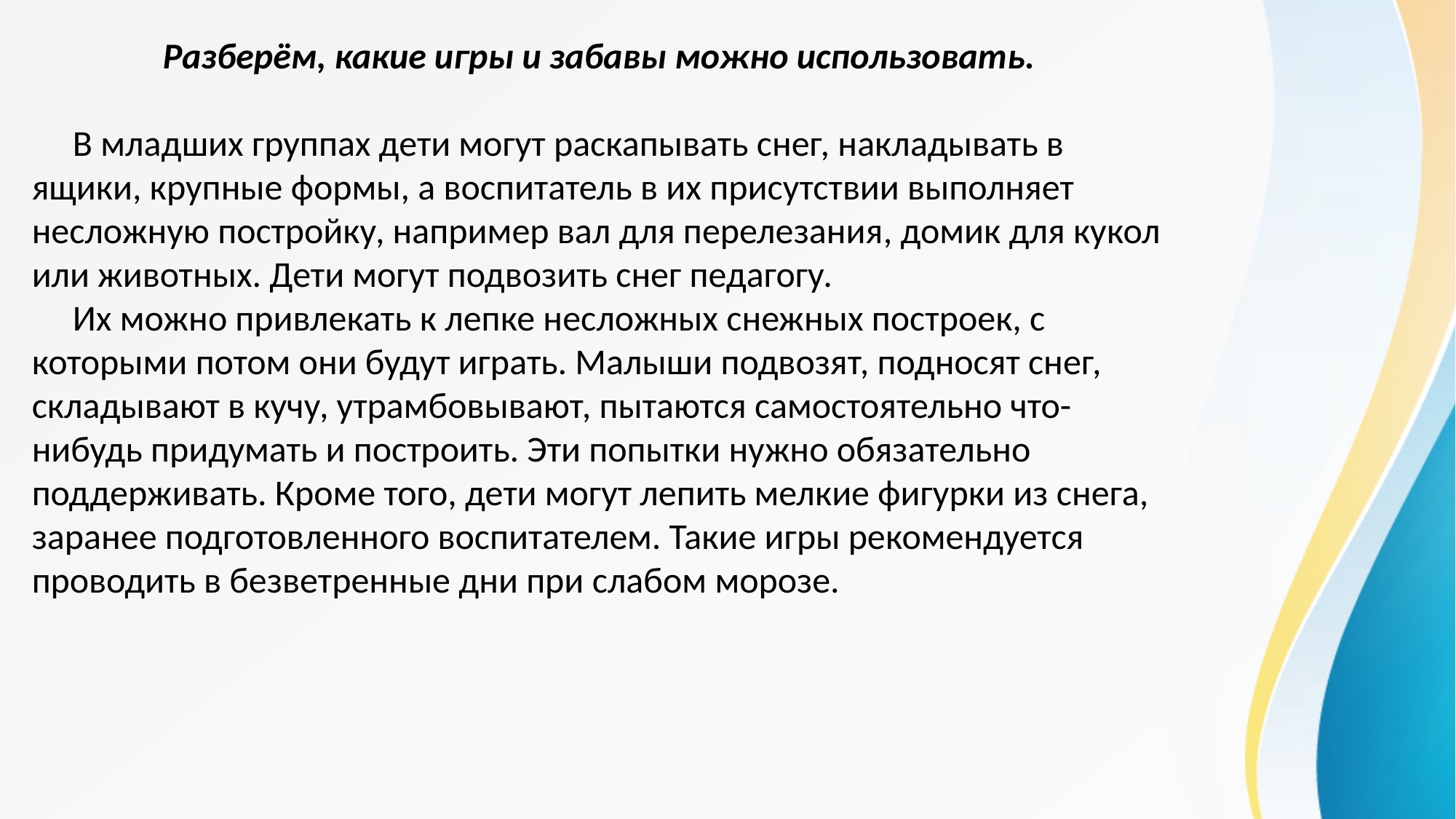

Разберём, какие игры и забавы можно использовать.

     В младших группах дети могут раскапывать снег, накладывать в ящики, крупные формы, а воспитатель в их присутствии выполняет несложную постройку, например вал для перелезания, домик для кукол или животных. Дети могут подвозить снег педагогу.
     Их можно привлекать к лепке несложных снежных построек, с которыми потом они будут играть. Малыши подвозят, подносят снег, складывают в кучу, утрамбовывают, пытаются самостоятельно что-нибудь придумать и построить. Эти попытки нужно обязательно поддерживать. Кроме того, дети могут лепить мелкие фигурки из снега, заранее подготовленного воспитателем. Такие игры рекомендуется проводить в безветренные дни при слабом морозе.